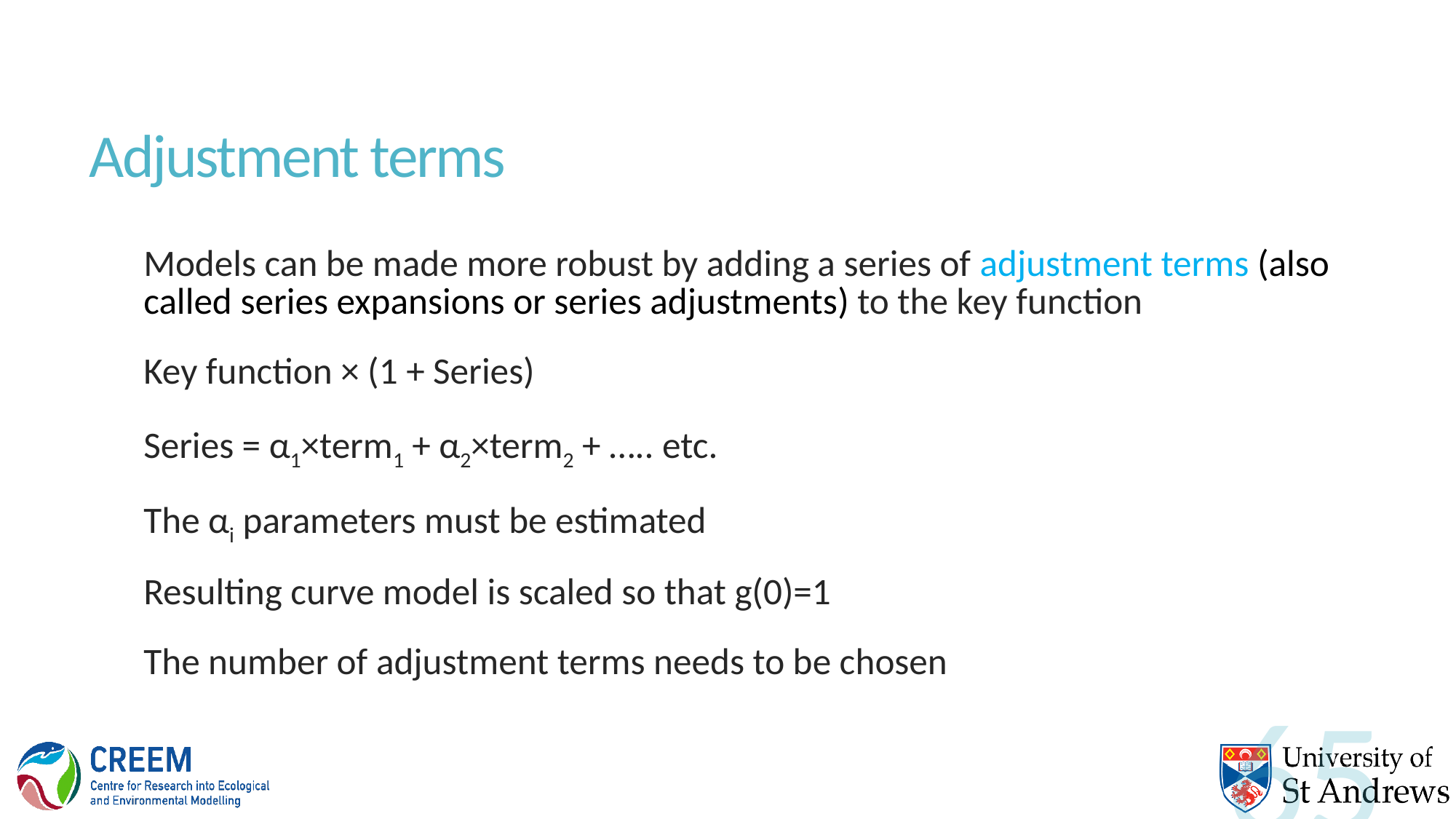

# Adjustment terms
Models can be made more robust by adding a series of adjustment terms (also called series expansions or series adjustments) to the key function
Key function × (1 + Series)
Series = α1×term1 + α2×term2 + ….. etc.
The αi parameters must be estimated
Resulting curve model is scaled so that g(0)=1
The number of adjustment terms needs to be chosen
65